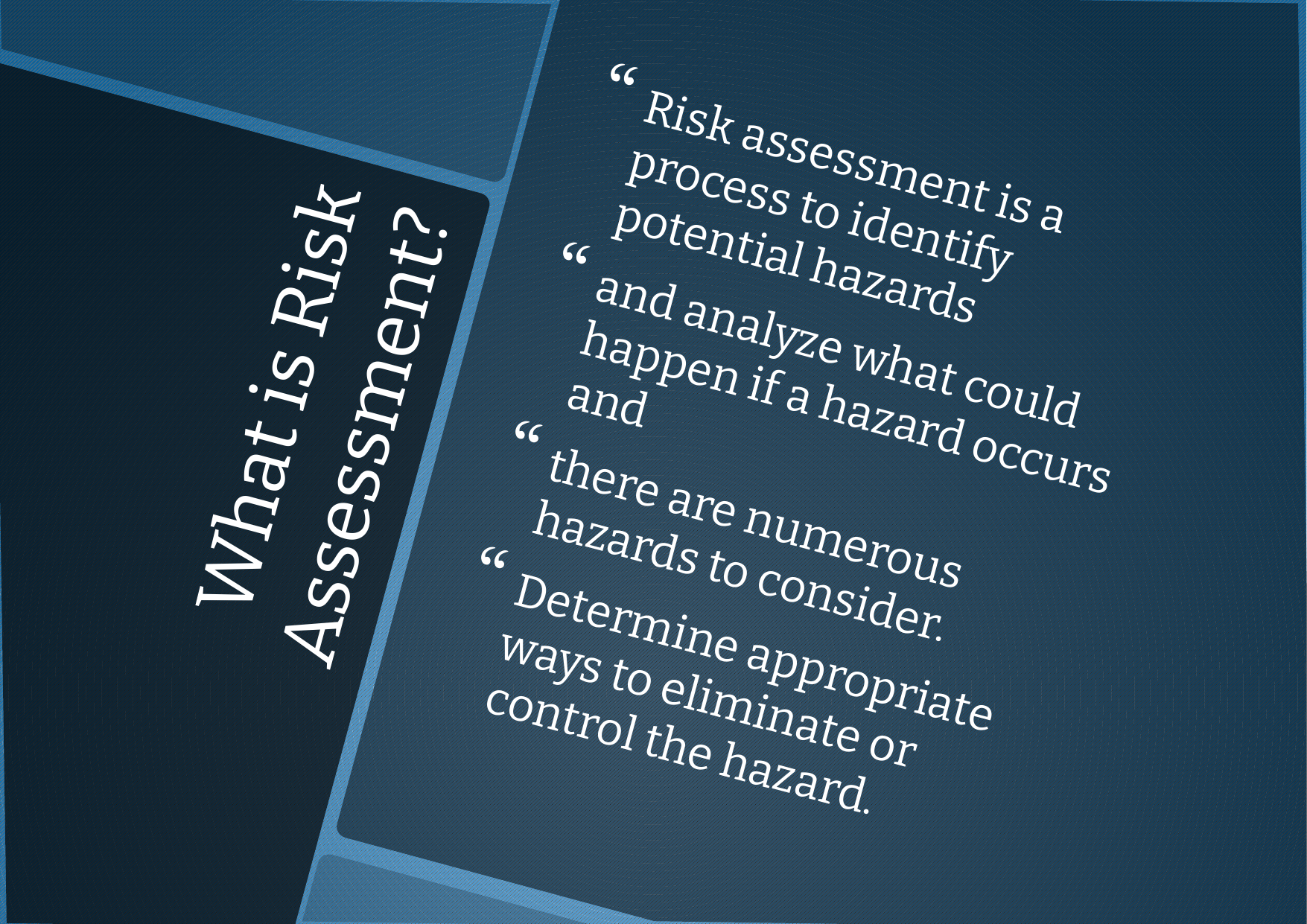

Risk assessment is a process to identify potential hazards
and analyze what could happen if a hazard occurs and
there are numerous hazards to consider.
Determine appropriate ways to eliminate or control the hazard.

# What is Risk Assessment?